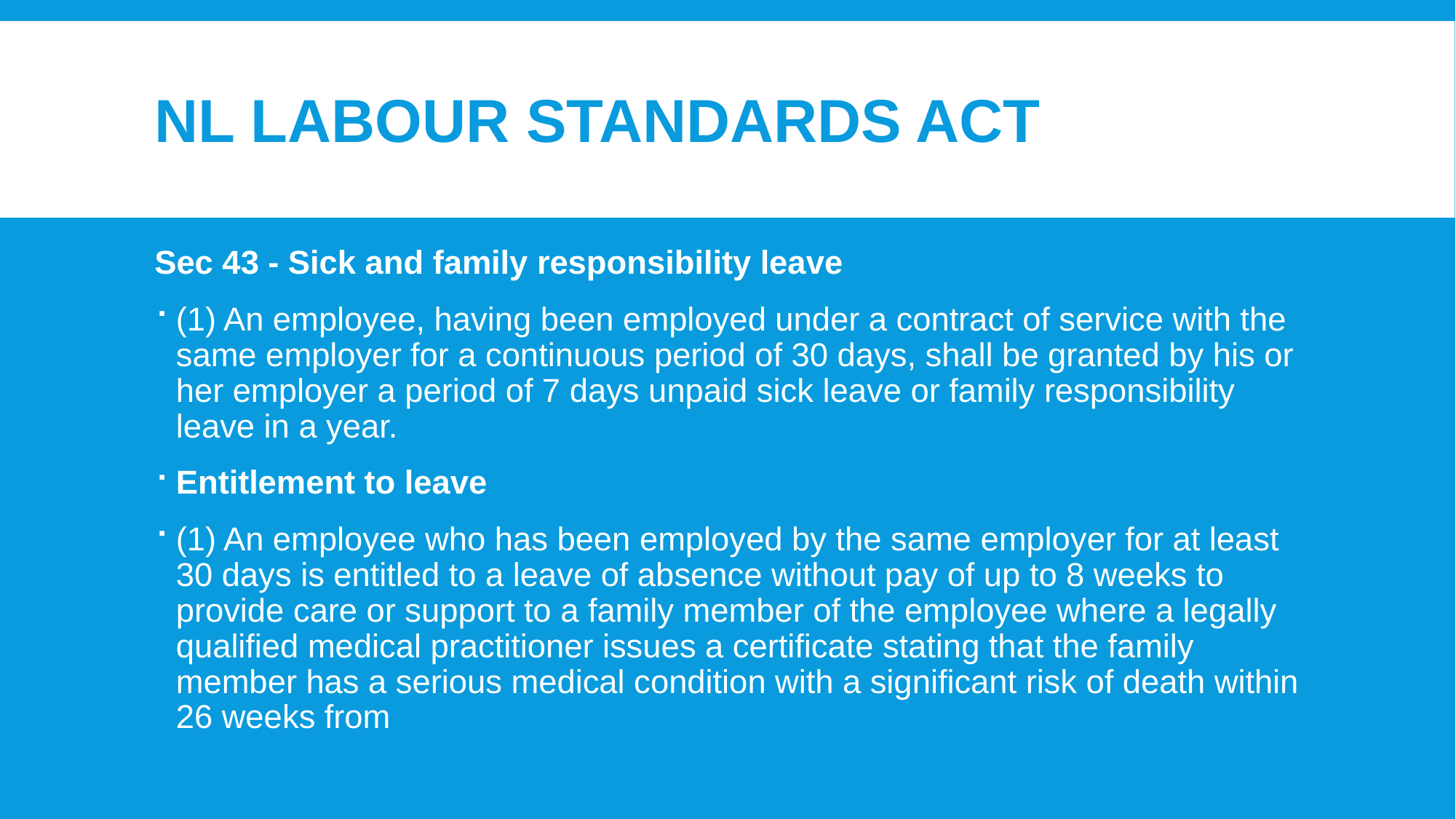

# NL Labour Standards Act
Sec 43 - Sick and family responsibility leave
(1) An employee, having been employed under a contract of service with the same employer for a continuous period of 30 days, shall be granted by his or her employer a period of 7 days unpaid sick leave or family responsibility leave in a year.
Entitlement to leave
(1) An employee who has been employed by the same employer for at least 30 days is entitled to a leave of absence without pay of up to 8 weeks to provide care or support to a family member of the employee where a legally qualified medical practitioner issues a certificate stating that the family member has a serious medical condition with a significant risk of death within 26 weeks from